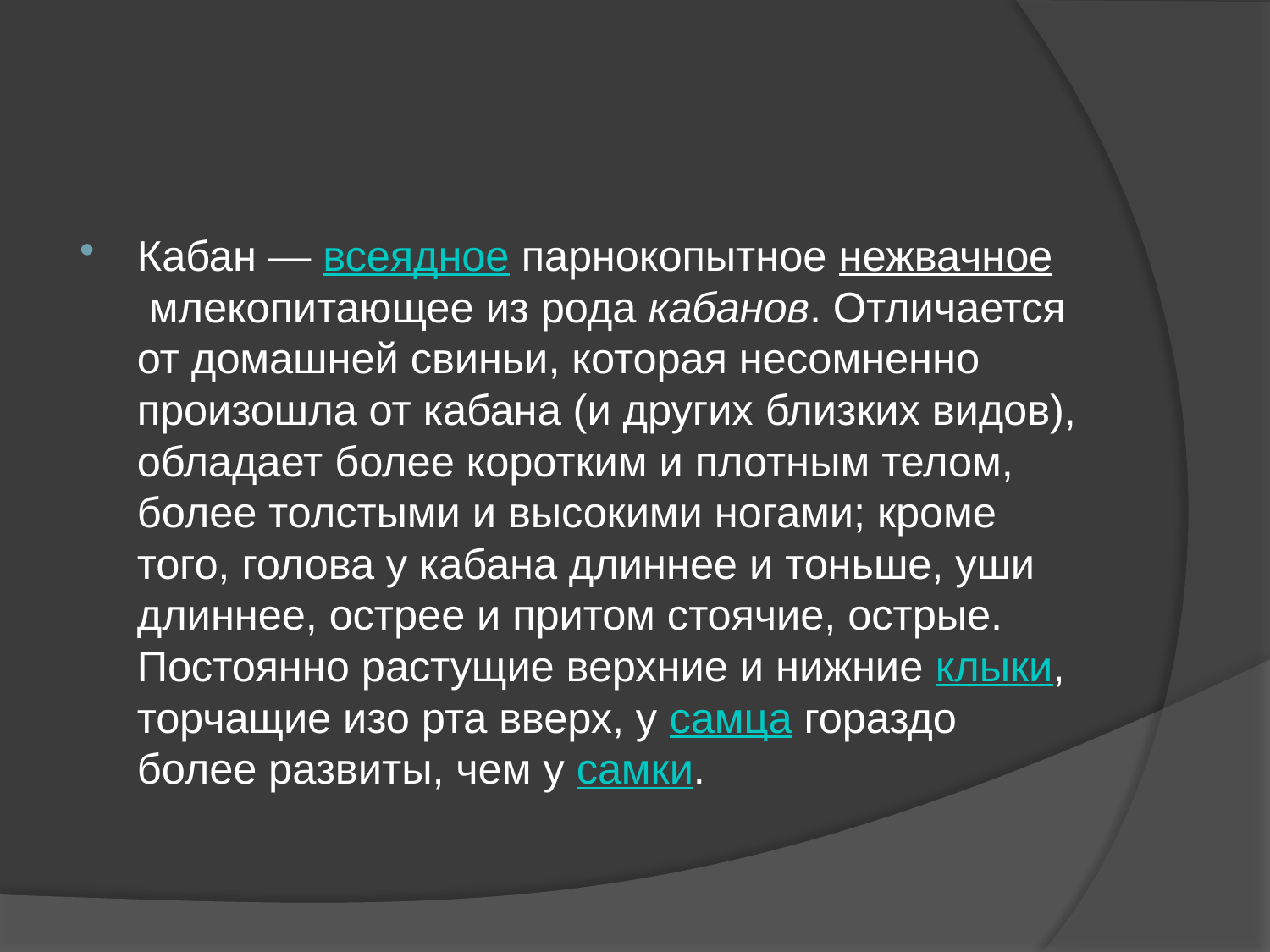

#
Кабан — всеядное парнокопытное нежвачное млекопитающее из рода кабанов. Отличается от домашней свиньи, которая несомненно произошла от кабана (и других близких видов), обладает более коротким и плотным телом, более толстыми и высокими ногами; кроме того, голова у кабана длиннее и тоньше, уши длиннее, острее и притом стоячие, острые. Постоянно растущие верхние и нижние клыки, торчащие изо рта вверх, у самца гораздо более развиты, чем у самки.